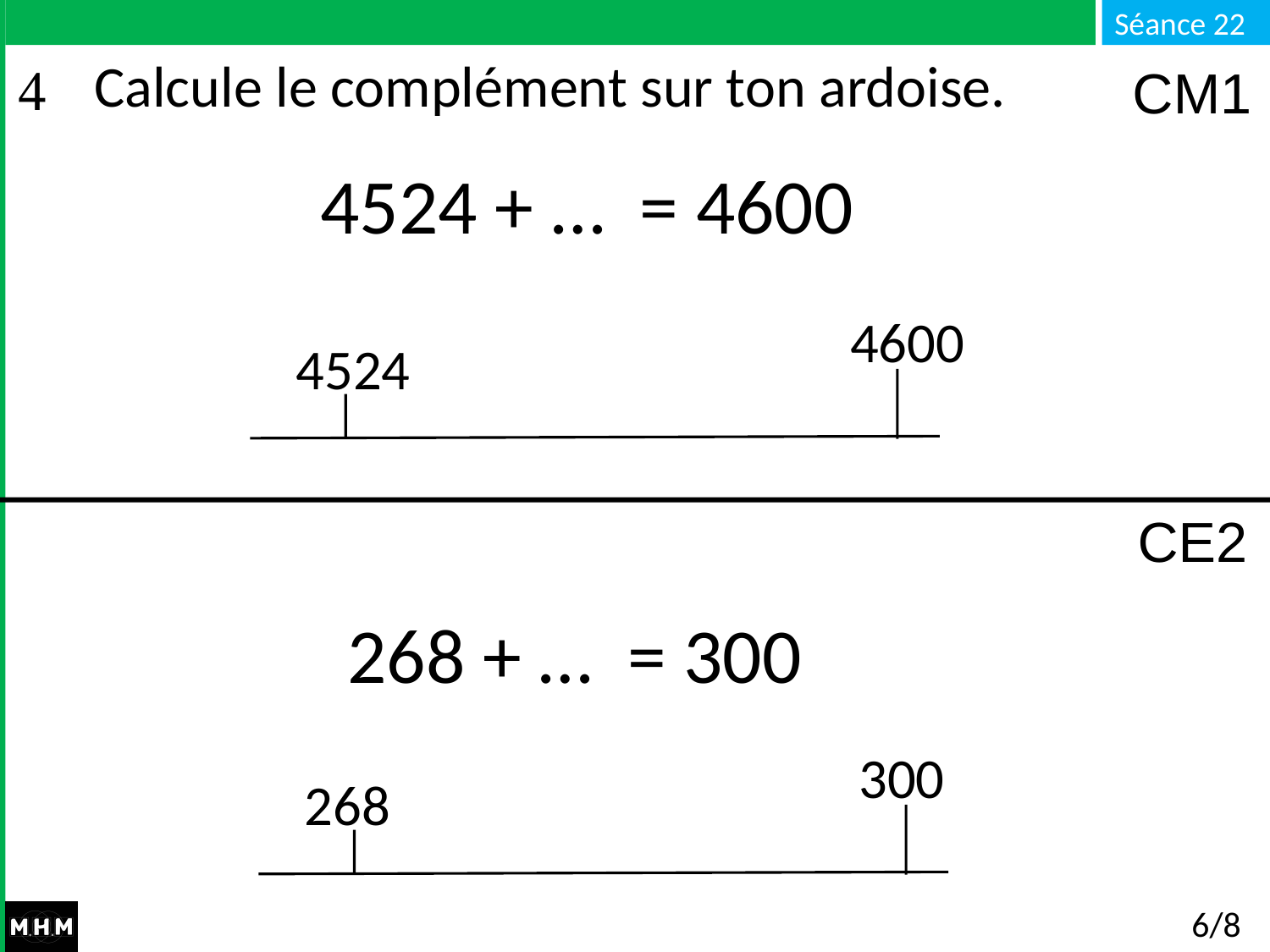

# Calcule le complément sur ton ardoise.
CM1
4524 + …  = 4600
4600
4524

CE2
268 + …  = 300
300
268
6/8